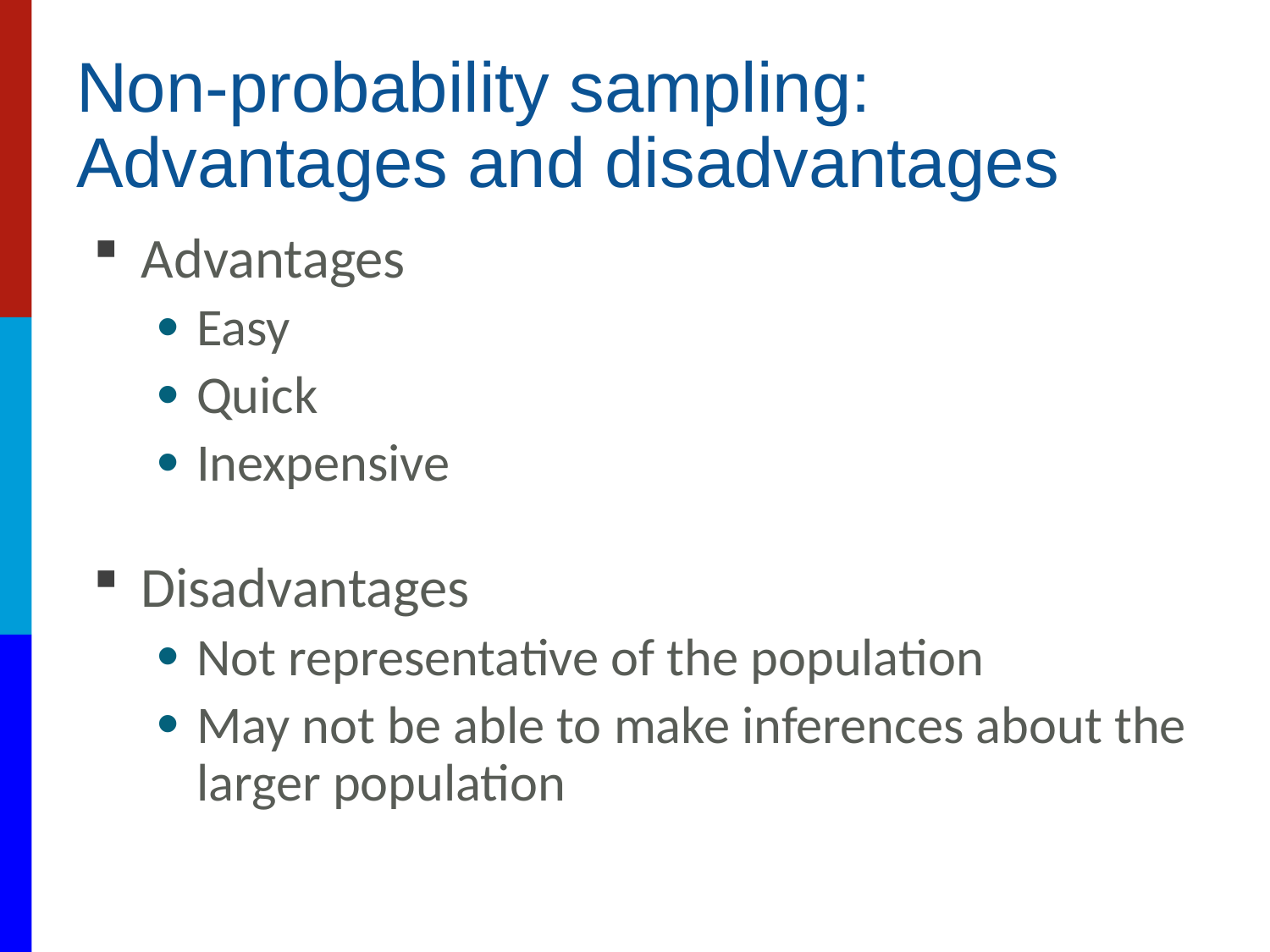

# Non-probability sampling: Advantages and disadvantages
Advantages
Easy
Quick
Inexpensive

Disadvantages
Not representative of the population
May not be able to make inferences about the larger population